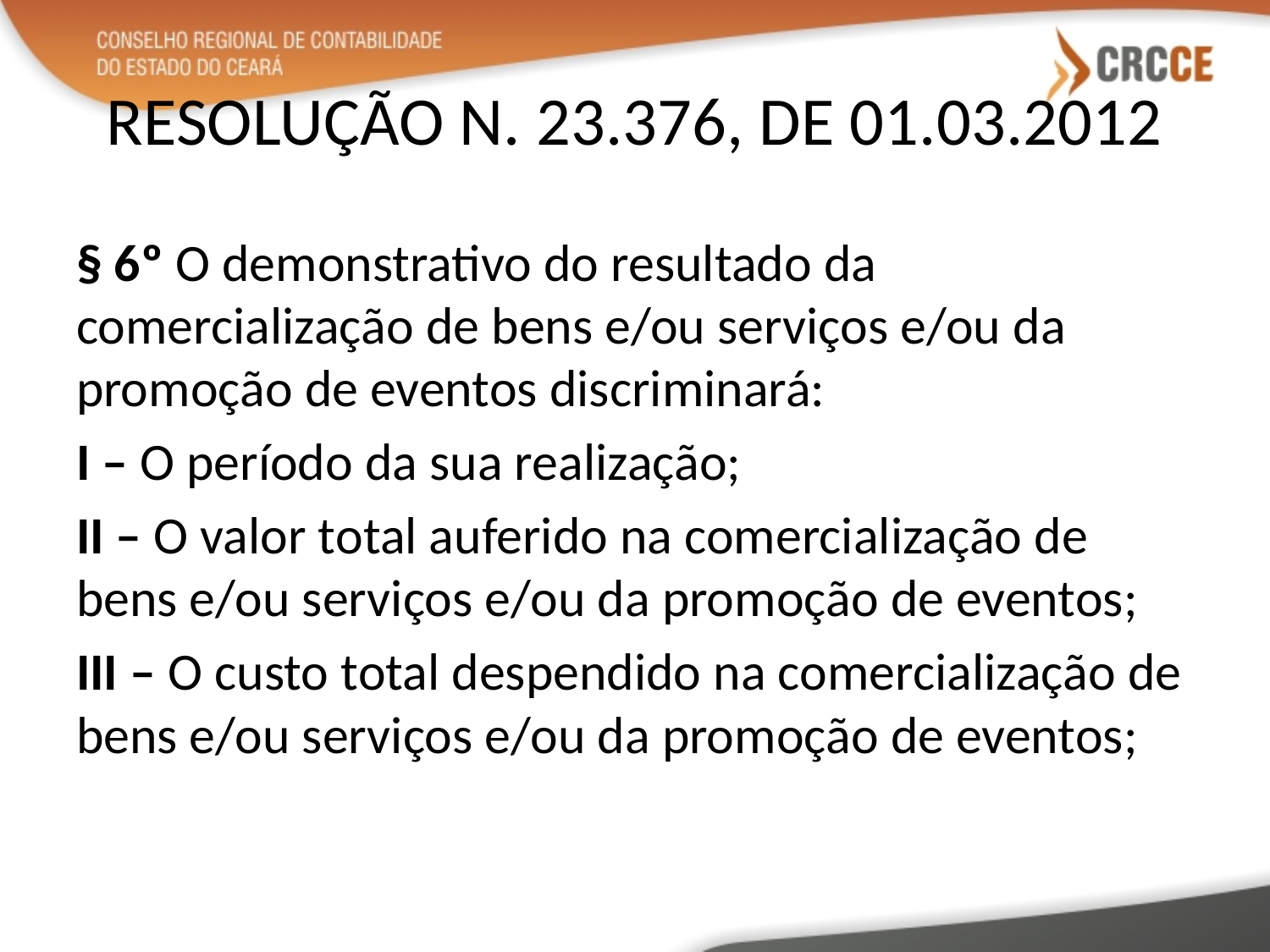

# RESOLUÇÃO N. 23.376, DE 01.03.2012
§ 6º O demonstrativo do resultado da comercialização de bens e/ou serviços e/ou da promoção de eventos discriminará:
I – O período da sua realização;
II – O valor total auferido na comercialização de bens e/ou serviços e/ou da promoção de eventos;
III – O custo total despendido na comercialização de bens e/ou serviços e/ou da promoção de eventos;